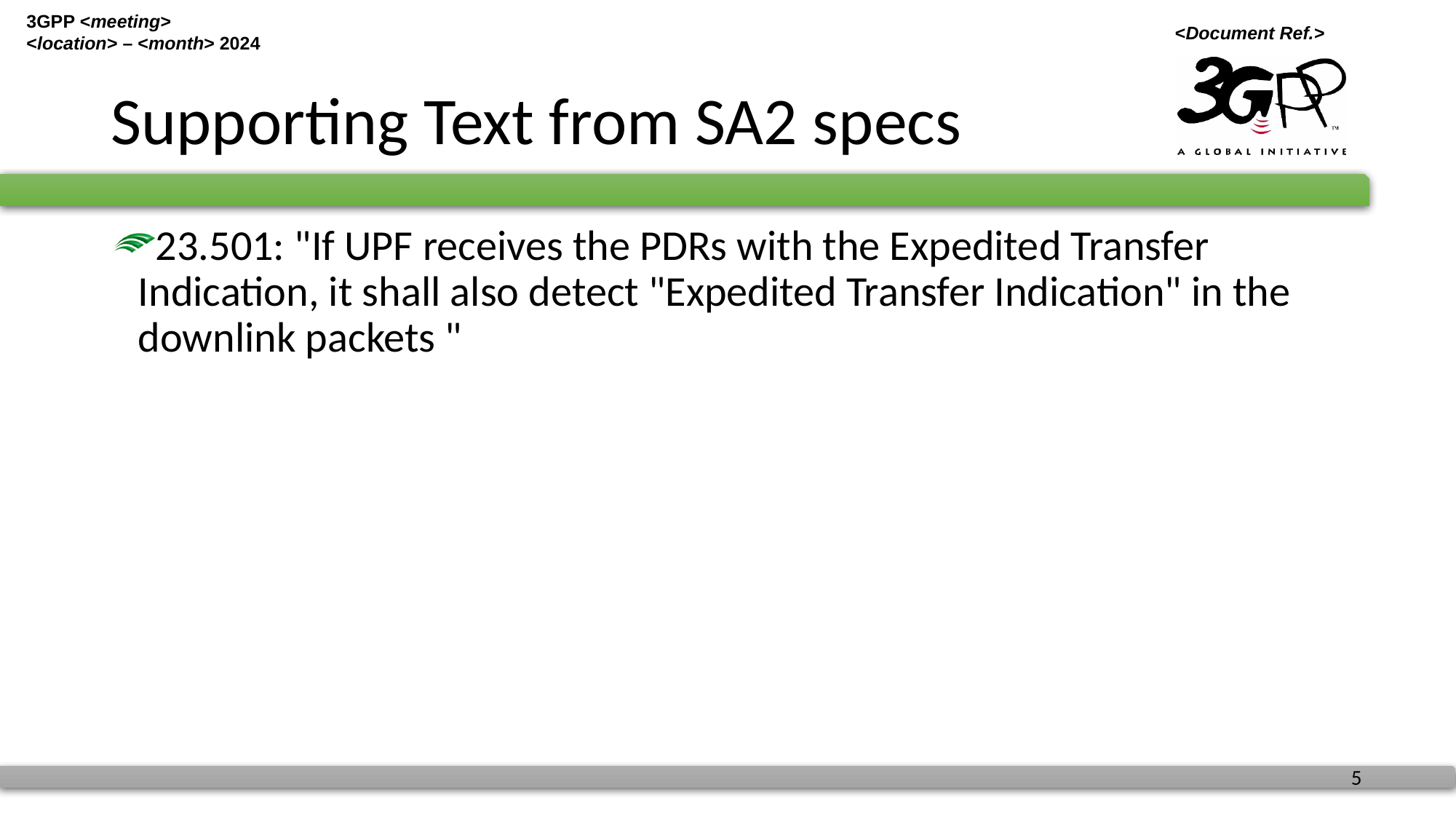

# Supporting Text from SA2 specs
23.501: "If UPF receives the PDRs with the Expedited Transfer Indication, it shall also detect "Expedited Transfer Indication" in the downlink packets "